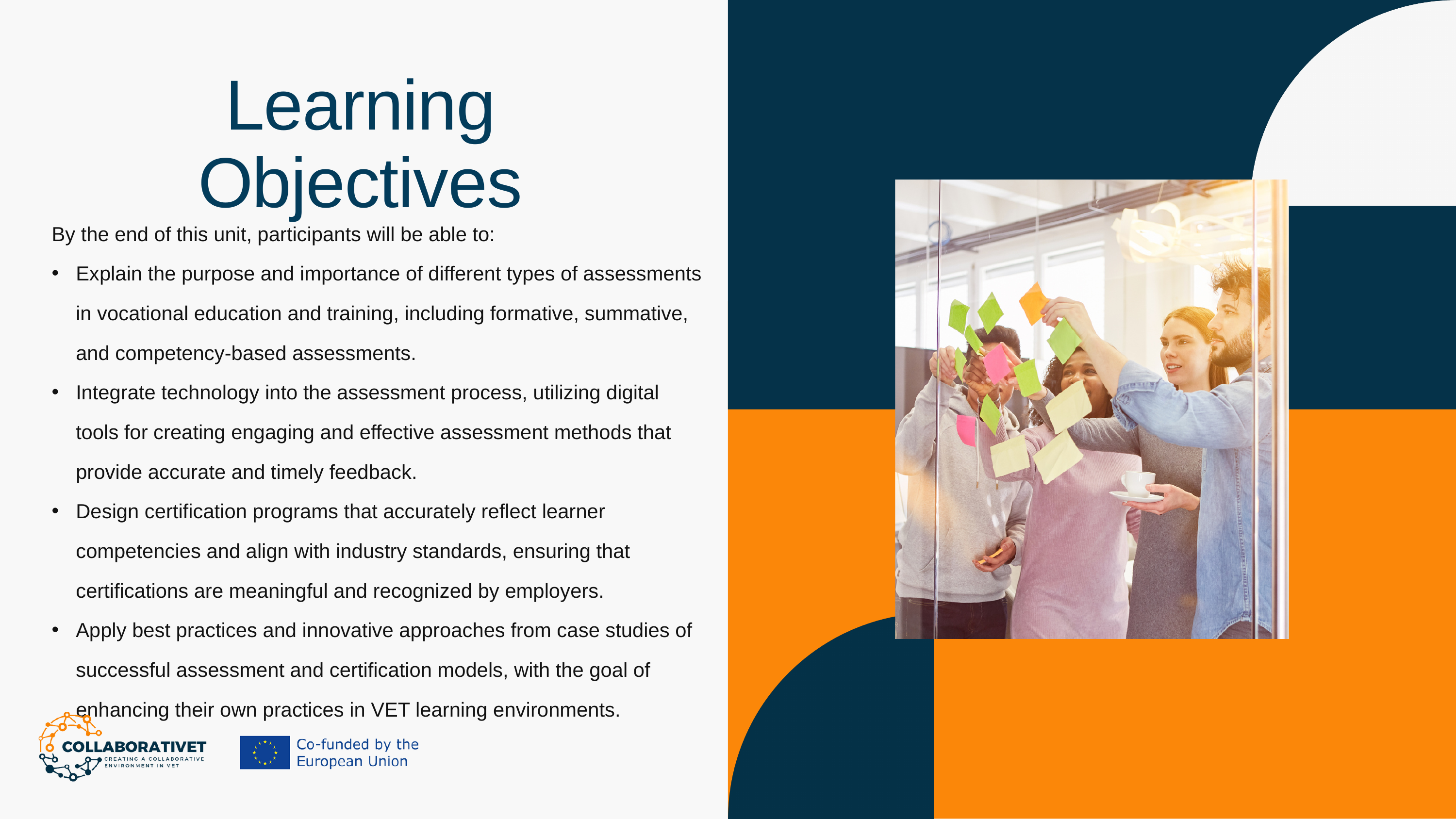

Learning Objectives

By the end of this unit, participants will be able to:
Explain the purpose and importance of different types of assessments in vocational education and training, including formative, summative, and competency-based assessments.
Integrate technology into the assessment process, utilizing digital tools for creating engaging and effective assessment methods that provide accurate and timely feedback.
Design certification programs that accurately reflect learner competencies and align with industry standards, ensuring that certifications are meaningful and recognized by employers.
Apply best practices and innovative approaches from case studies of successful assessment and certification models, with the goal of enhancing their own practices in VET learning environments.